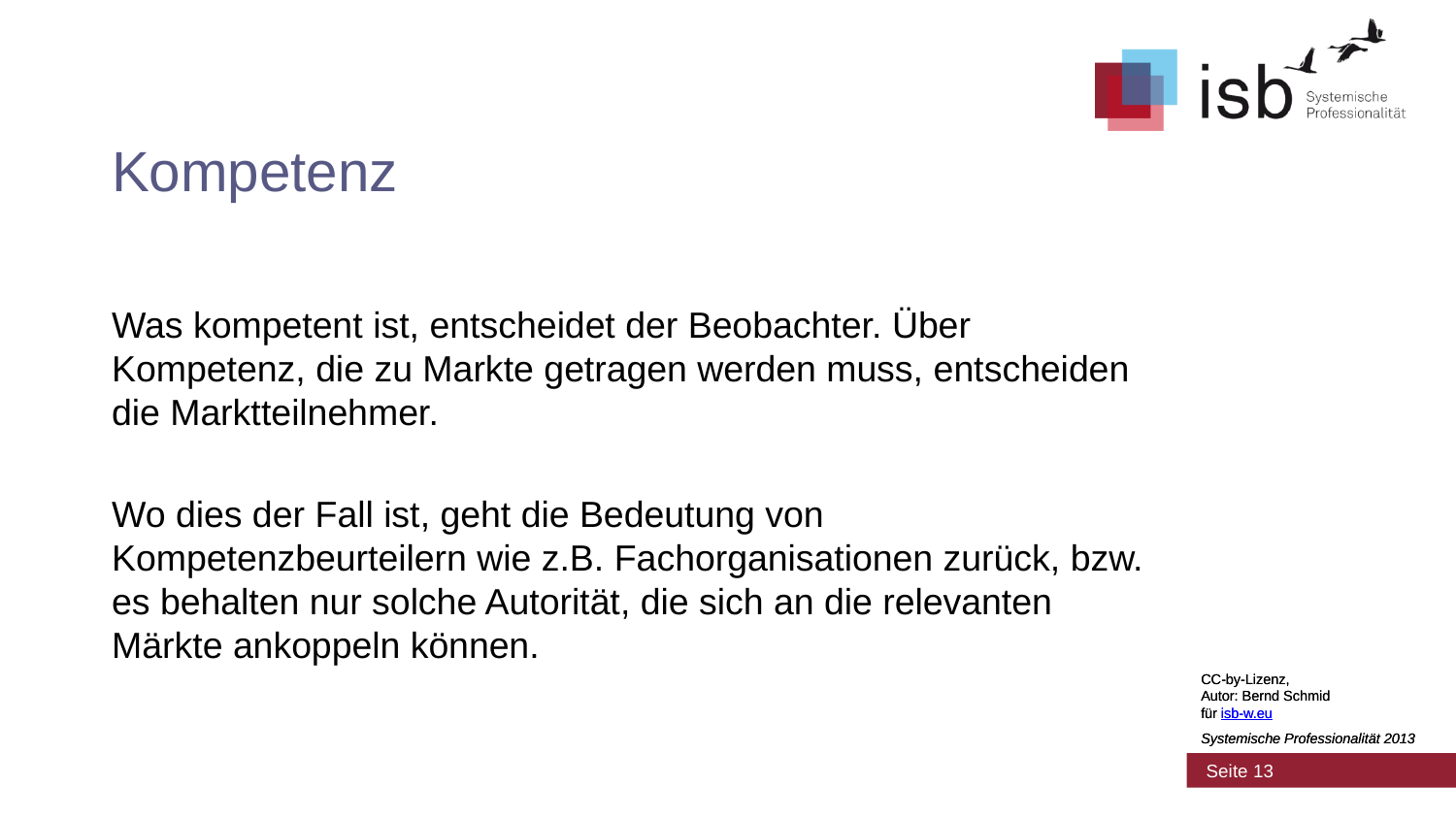

# Kompetenz
Was kompetent ist, entscheidet der Beobachter. Über Kompetenz, die zu Markte getragen werden muss, entscheiden die Marktteilnehmer.

Wo dies der Fall ist, geht die Bedeutung von Kompetenzbeurteilern wie z.B. Fachorganisationen zurück, bzw. es behalten nur solche Autorität, die sich an die relevanten Märkte ankoppeln können.

CC-by-Lizenz,
Autor: Bernd Schmid
für isb-w.eu
Systemische Professionalität 2013
 Seite 13